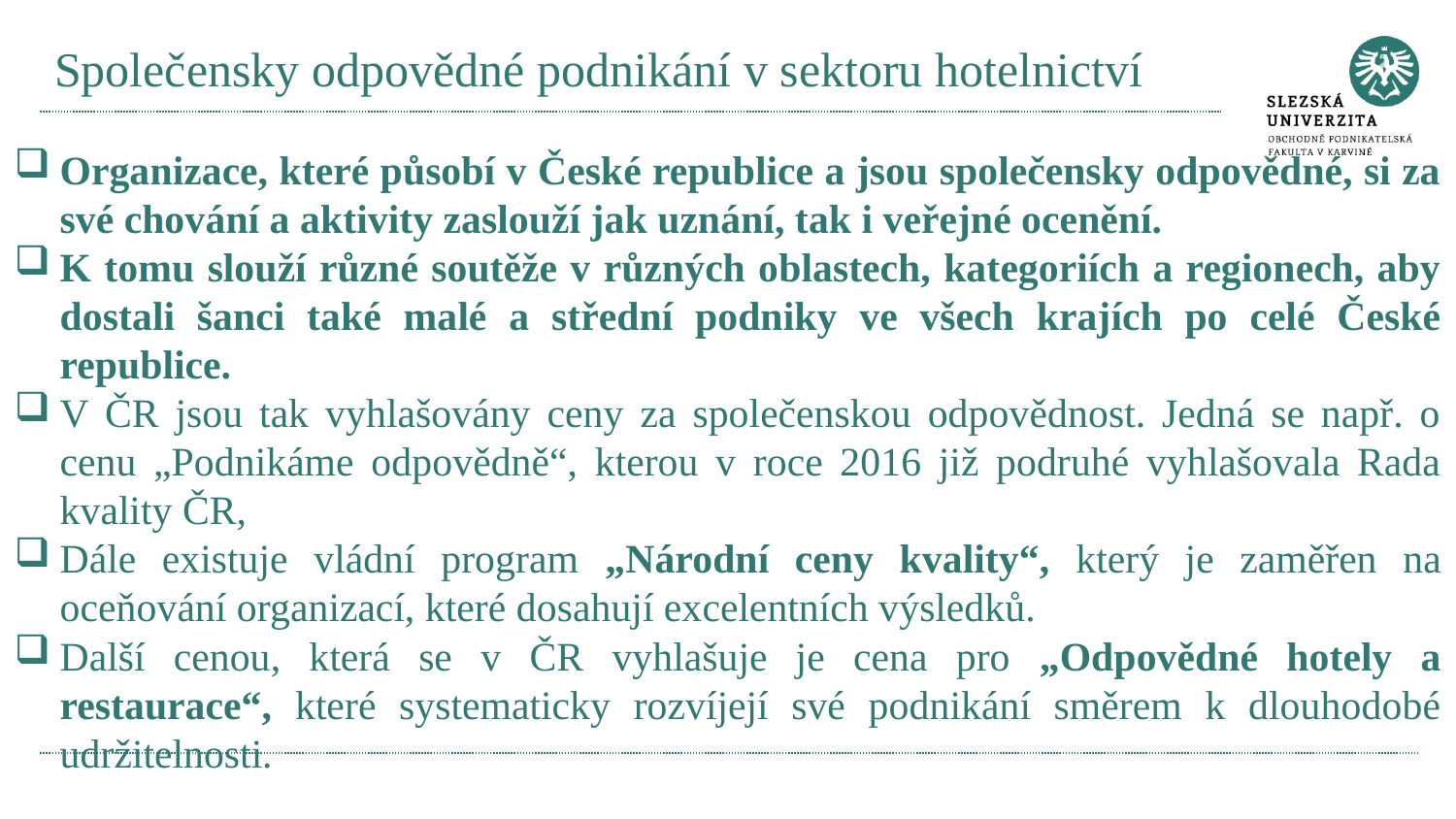

# Společensky odpovědné podnikání v sektoru hotelnictví
Organizace, které působí v České republice a jsou společensky odpovědné, si za své chování a aktivity zaslouží jak uznání, tak i veřejné ocenění.
K tomu slouží různé soutěže v různých oblastech, kategoriích a regionech, aby dostali šanci také malé a střední podniky ve všech krajích po celé České republice.
V ČR jsou tak vyhlašovány ceny za společenskou odpovědnost. Jedná se např. o cenu „Podnikáme odpovědně“, kterou v roce 2016 již podruhé vyhlašovala Rada kvality ČR,
Dále existuje vládní program „Národní ceny kvality“, který je zaměřen na oceňování organizací, které dosahují excelentních výsledků.
Další cenou, která se v ČR vyhlašuje je cena pro „Odpovědné hotely a restaurace“, které systematicky rozvíjejí své podnikání směrem k dlouhodobé udržitelnosti.